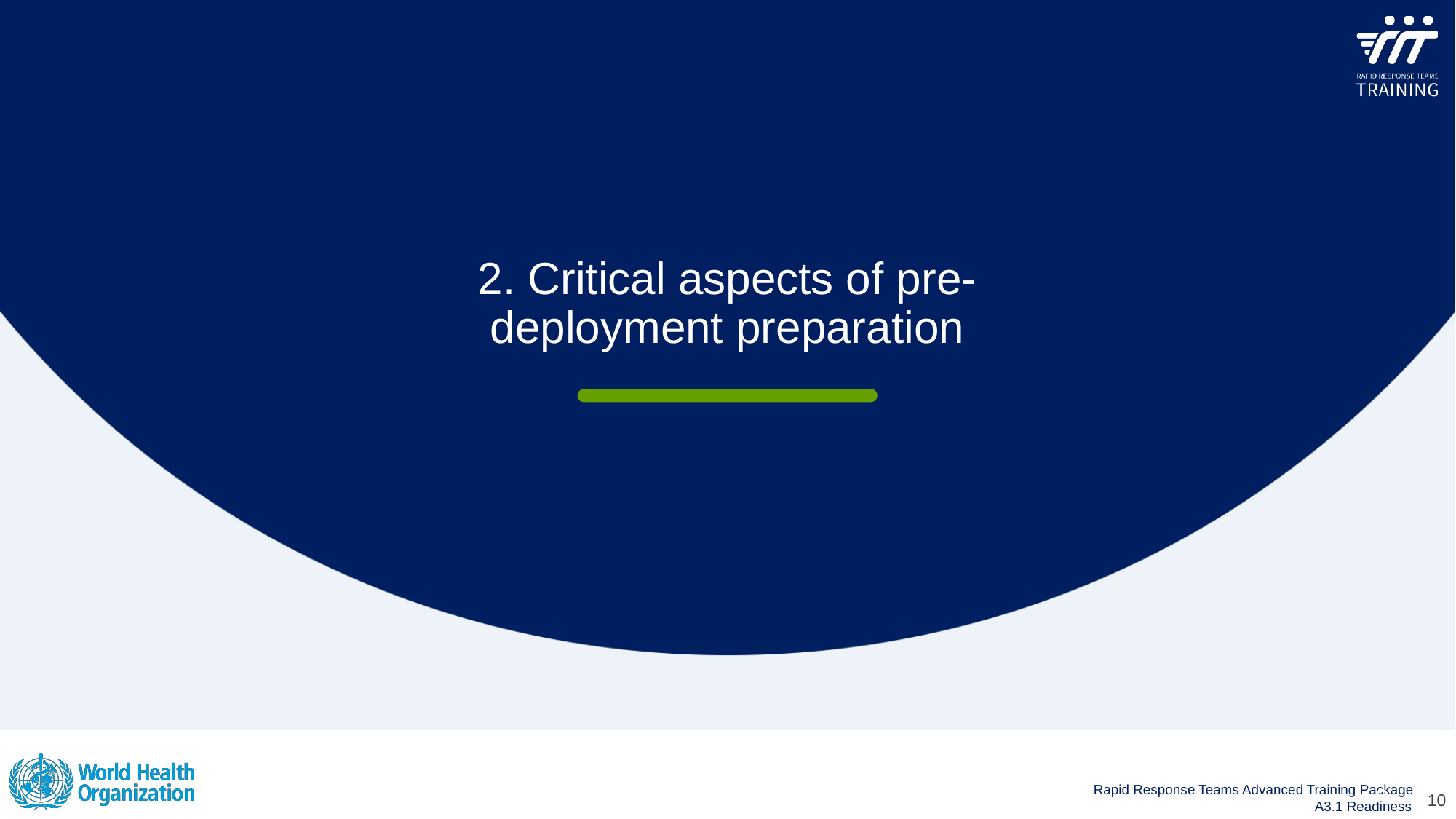

2. Critical aspects of pre-
deployment preparation
10